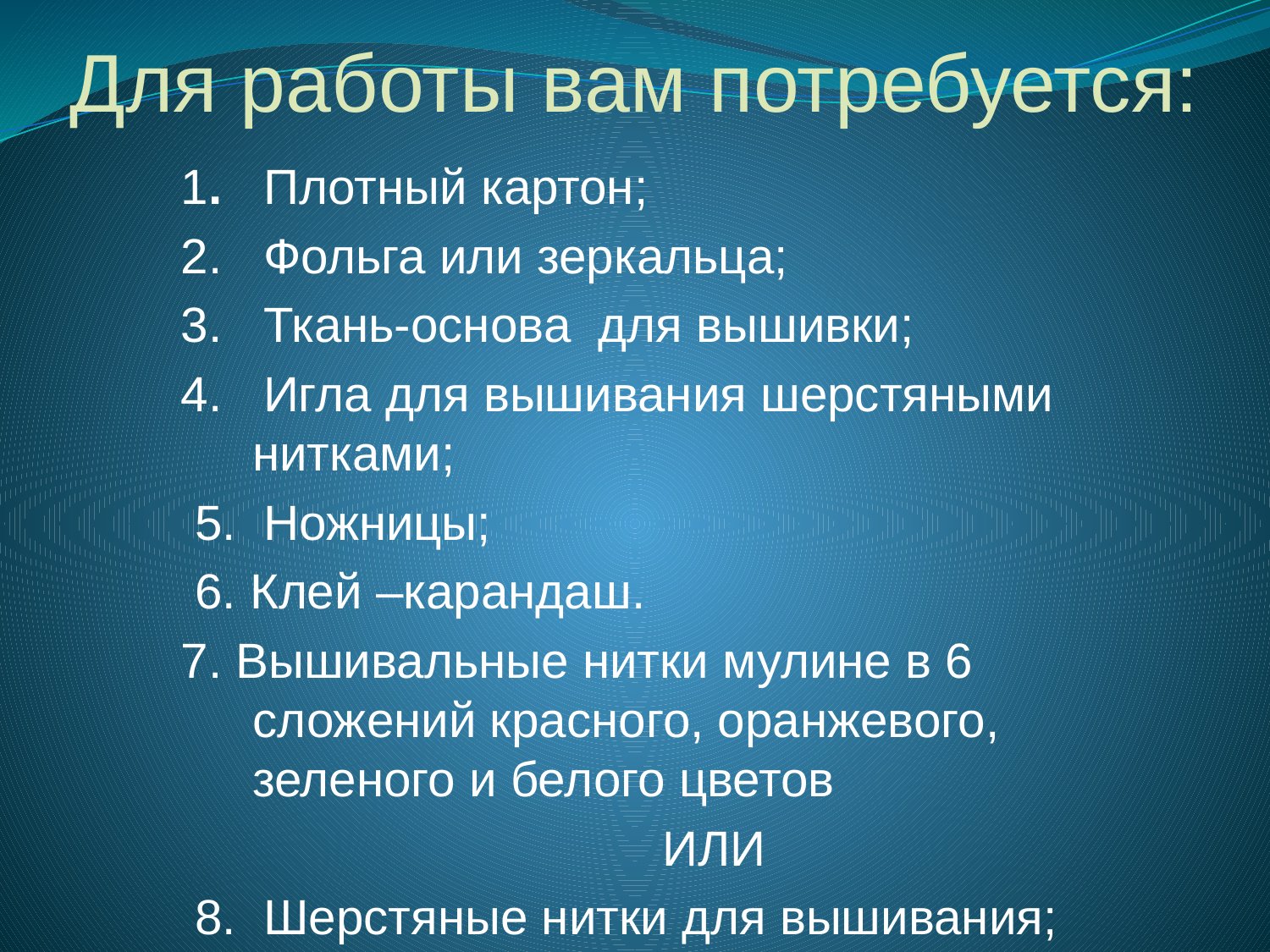

# Для работы вам потребуется:
1.   Плотный картон;
2.   Фольга или зеркальца;
3.   Ткань-основа  для вышивки;
4.   Игла для вышивания шерстяными нитками;
 5.  Ножницы;
 6. Клей –карандаш.
7. Вышивальные нитки мулине в 6 сложений красного, оранжевого, зеленого и белого цветов
                                   ИЛИ
 8.  Шерстяные нитки для вышивания;